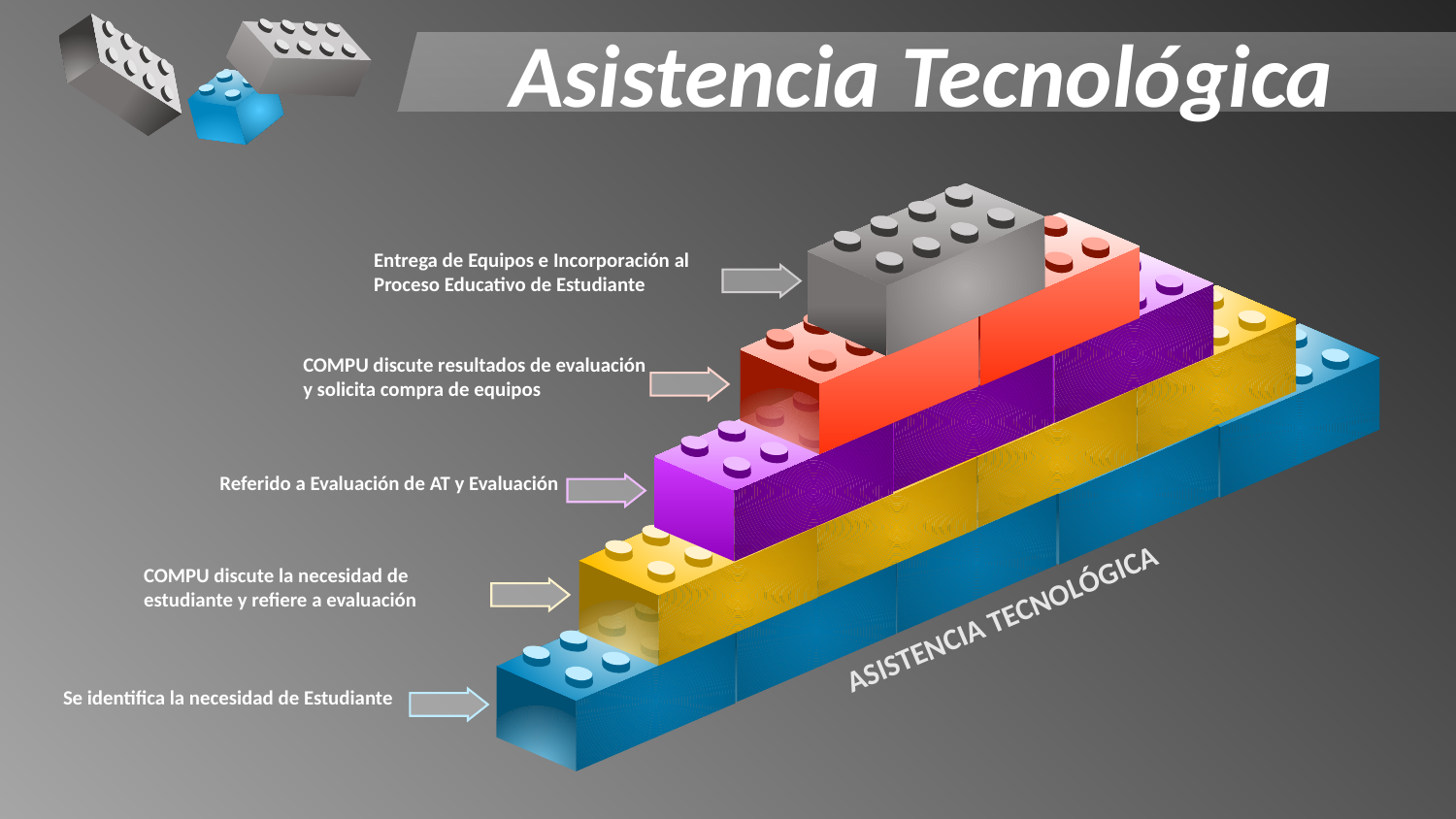

Asistencia Tecnológica

Entrega de Equipos e Incorporación al Proceso Educativo de Estudiante

COMPU discute resultados de evaluación
y solicita compra de equipos

Referido a Evaluación de AT y Evaluación

COMPU discute la necesidad de estudiante y refiere a evaluación

ASISTENCIA TECNOLÓGICA
Se identifica la necesidad de Estudiante